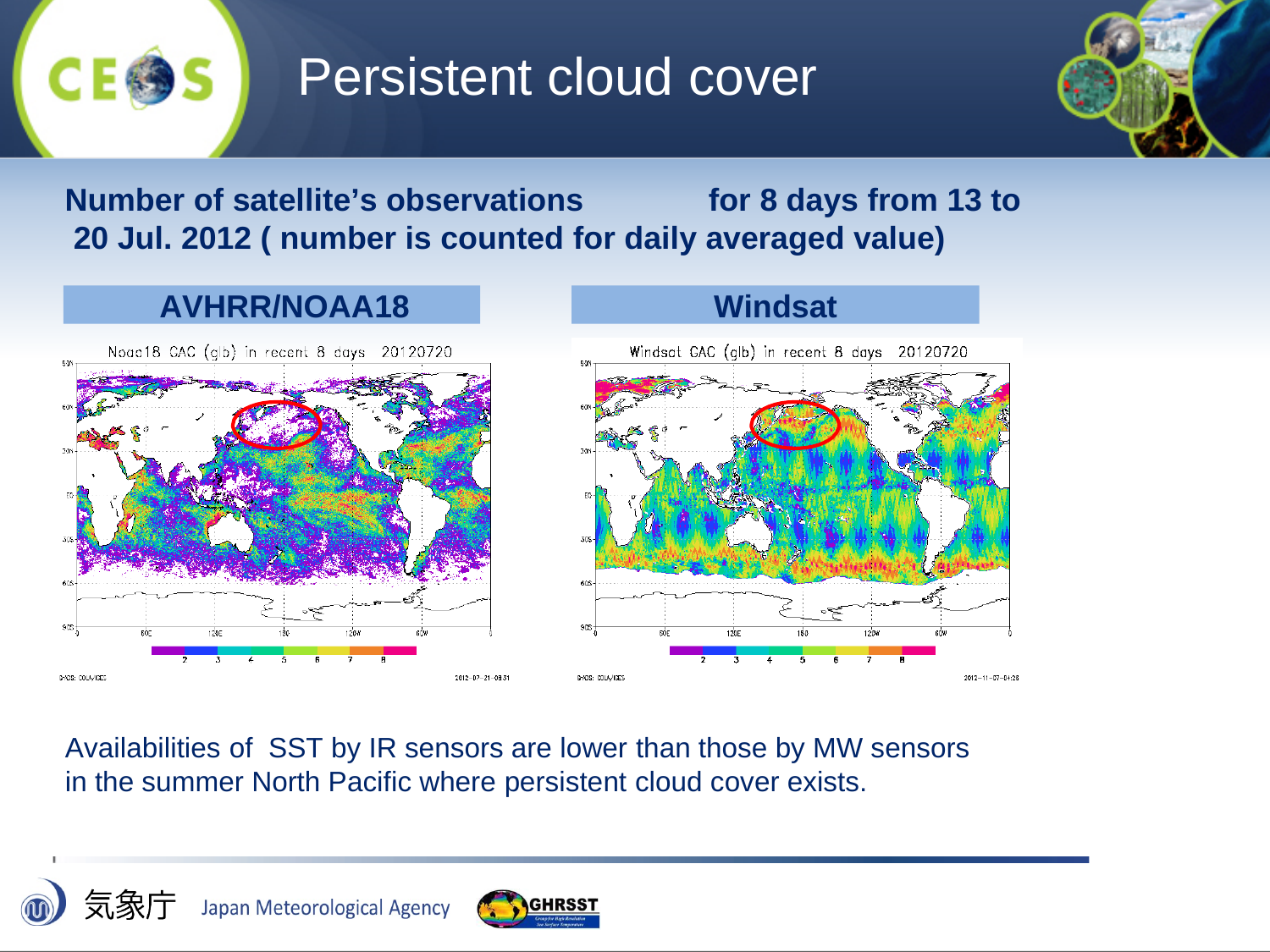

# Persistent cloud cover

Number of satellite’s observations	for 8 days from 13 to 20 Jul. 2012 ( number is counted for daily averaged value)
AVHRR/NOAA18
Windsat

Availabilities of  SST by IR sensors are lower than those by MW sensors
in the summer North Pacific where persistent cloud cover exists.